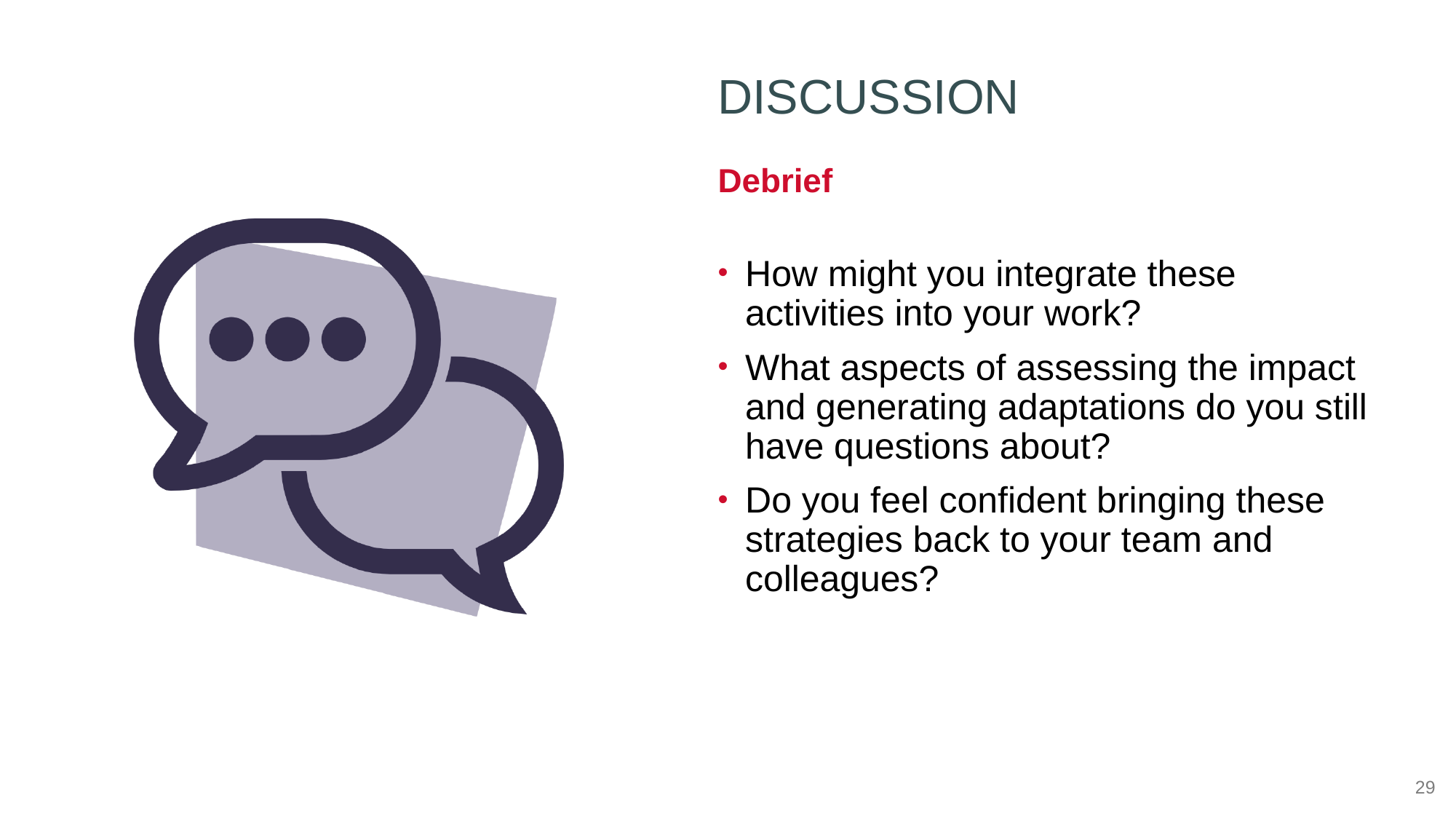

Debrief
How might you integrate these activities into your work?
What aspects of assessing the impact and generating adaptations do you still have questions about?
Do you feel confident bringing these strategies back to your team and colleagues?

29